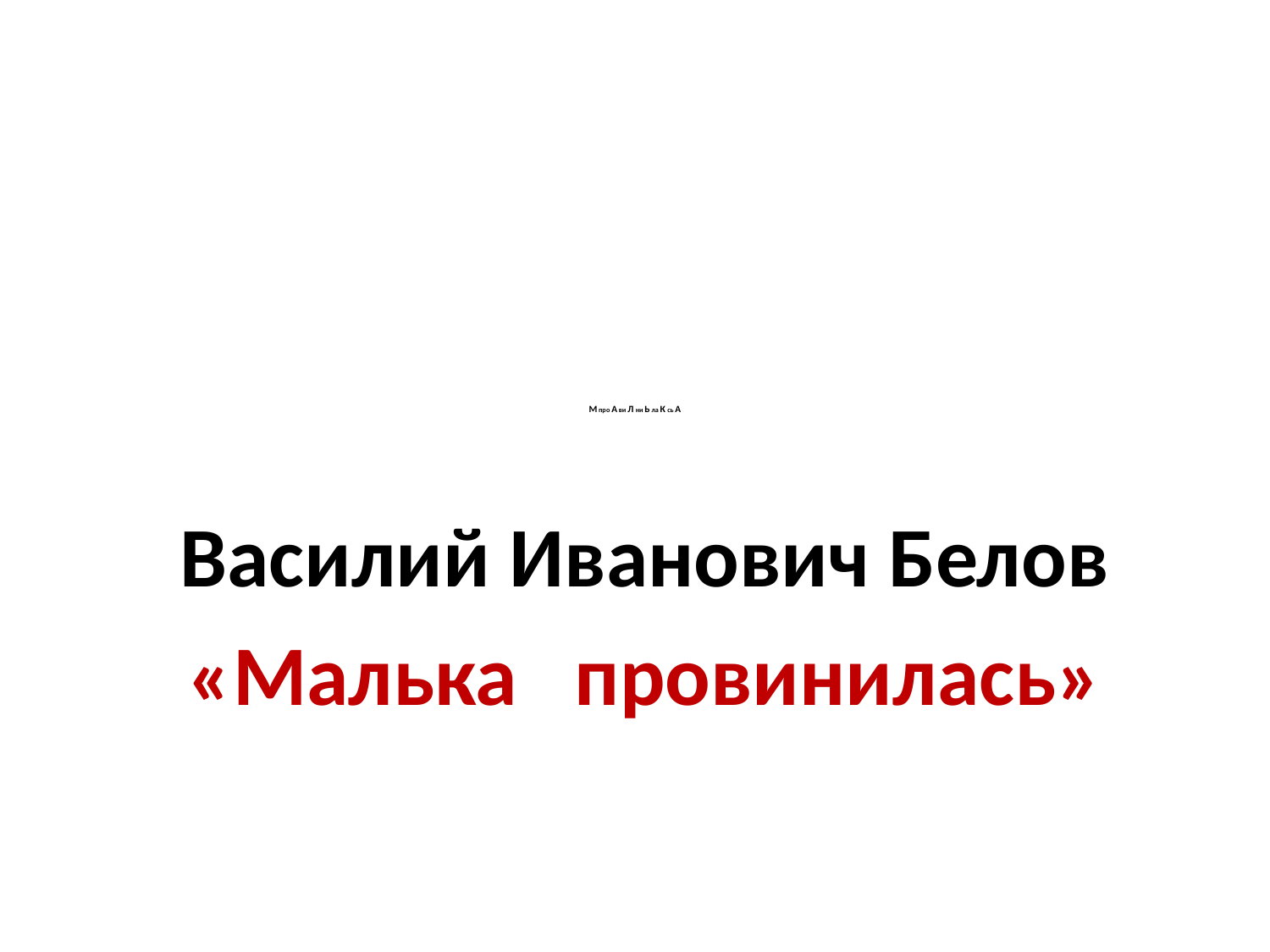

# М про А ви Л ни Ь ла К сь А
Василий Иванович Белов
«Малька   провинилась»